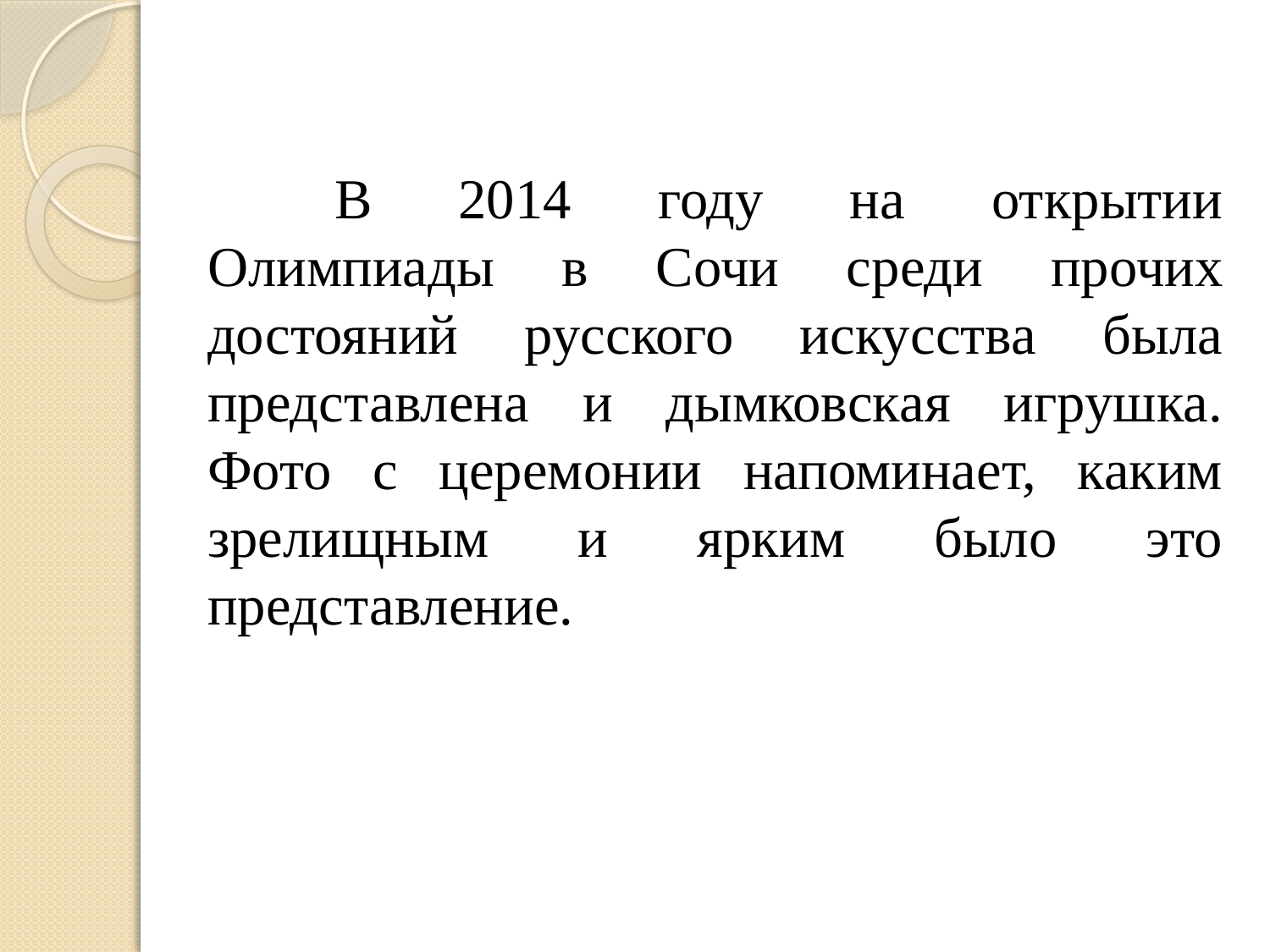

В 2014 году на открытии Олимпиады в Сочи среди прочих достояний русского искусства была представлена и дымковская игрушка. Фото с церемонии напоминает, каким зрелищным и ярким было это представление.